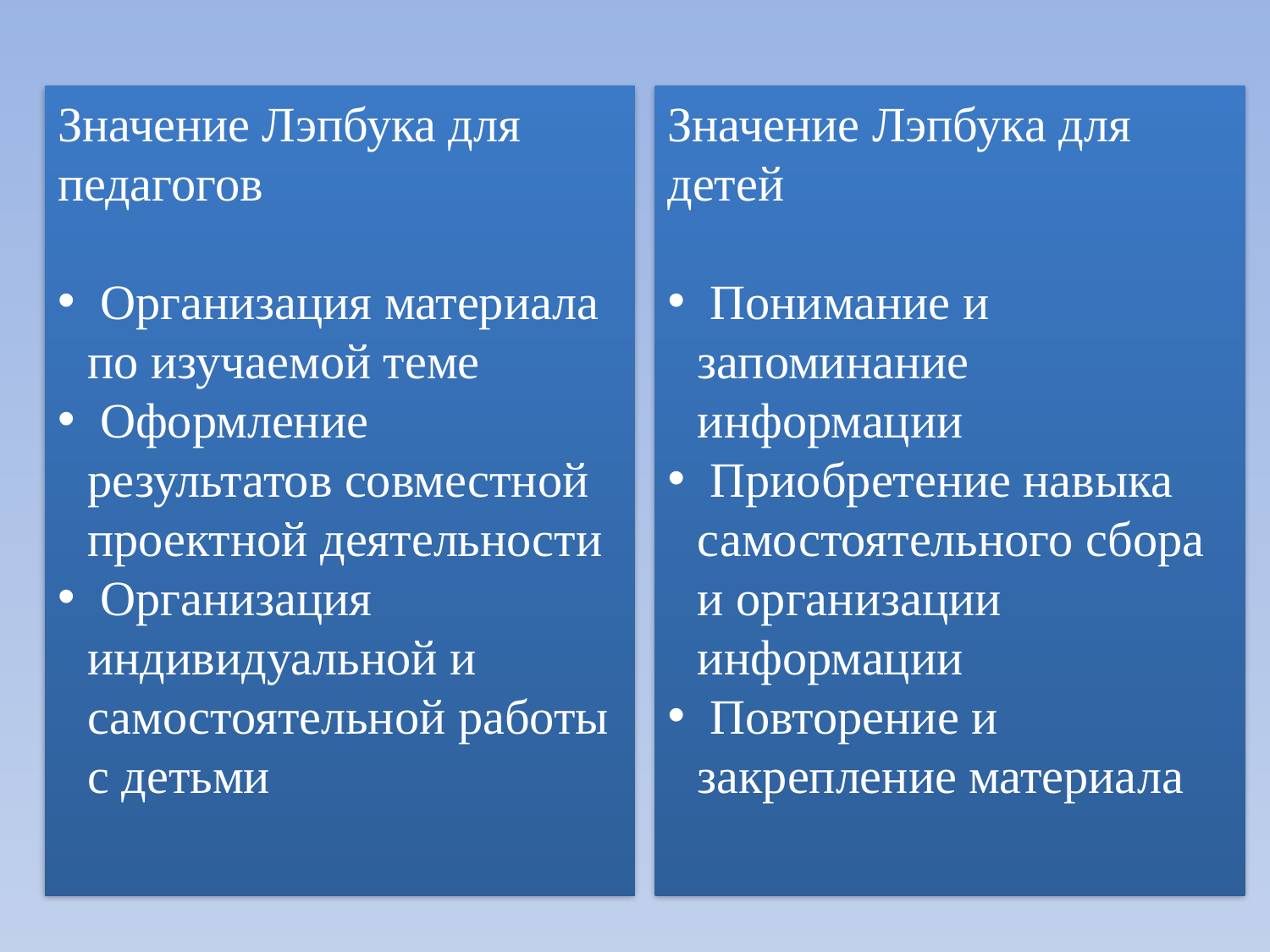

Значение Лэпбука для педагогов

 Организация материала по изучаемой теме
 Оформление результатов совместной проектной деятельности
 Организация индивидуальной и самостоятельной работы с детьми
Значение Лэпбука для детей

 Понимание и запоминание информации
 Приобретение навыка самостоятельного сбора и организации информации
 Повторение и закрепление материала